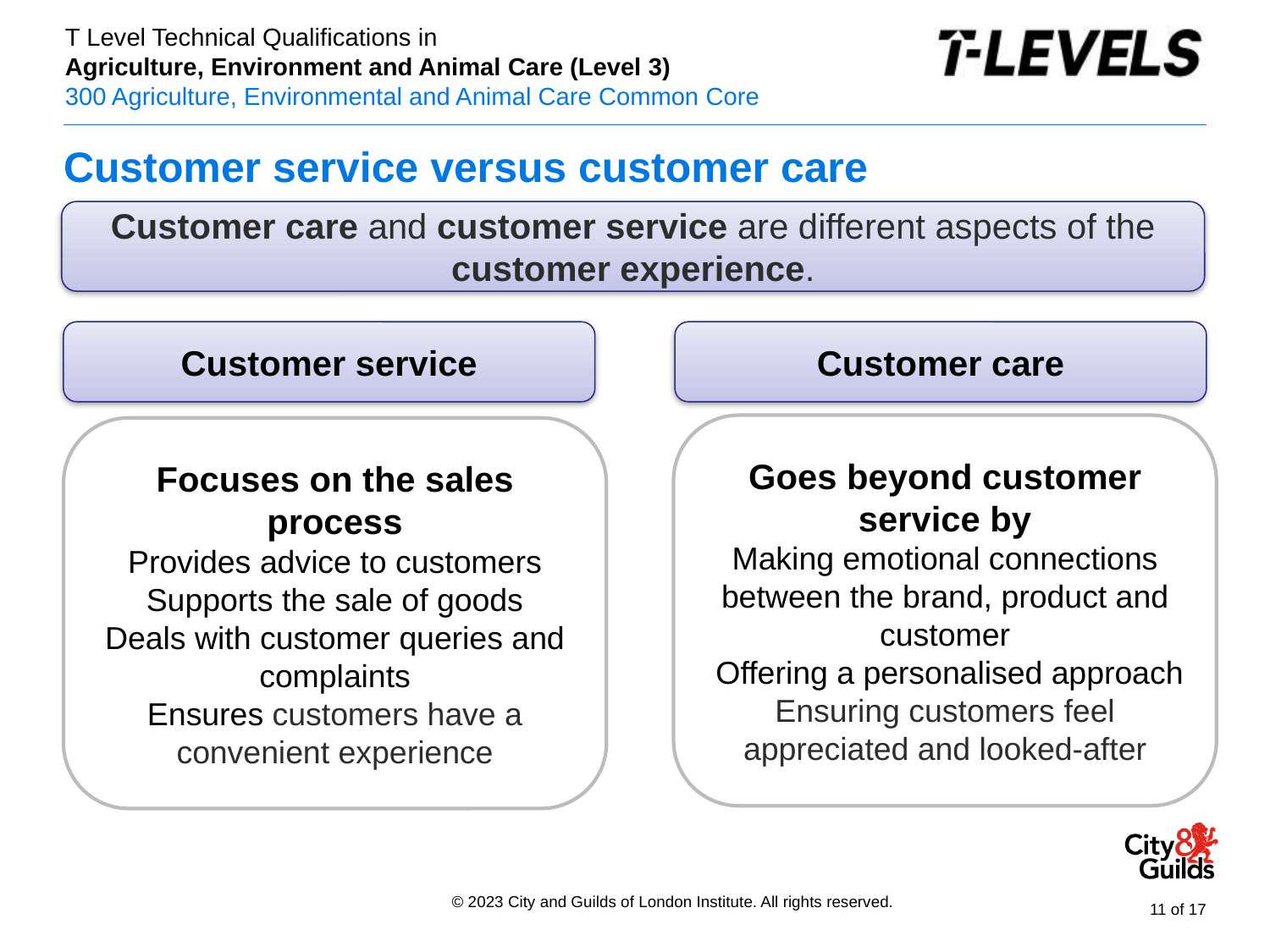

# Customer service versus customer care
Customer care and customer service are different aspects of the customer experience.
Customer service
Customer care
Goes beyond customer service by
Making emotional connections between the brand, product and customer
 Offering a personalised approach
Ensuring customers feel appreciated and looked-after
Focuses on the sales process
Provides advice to customers
Supports the sale of goods
Deals with customer queries and complaints
Ensures customers have a convenient experience